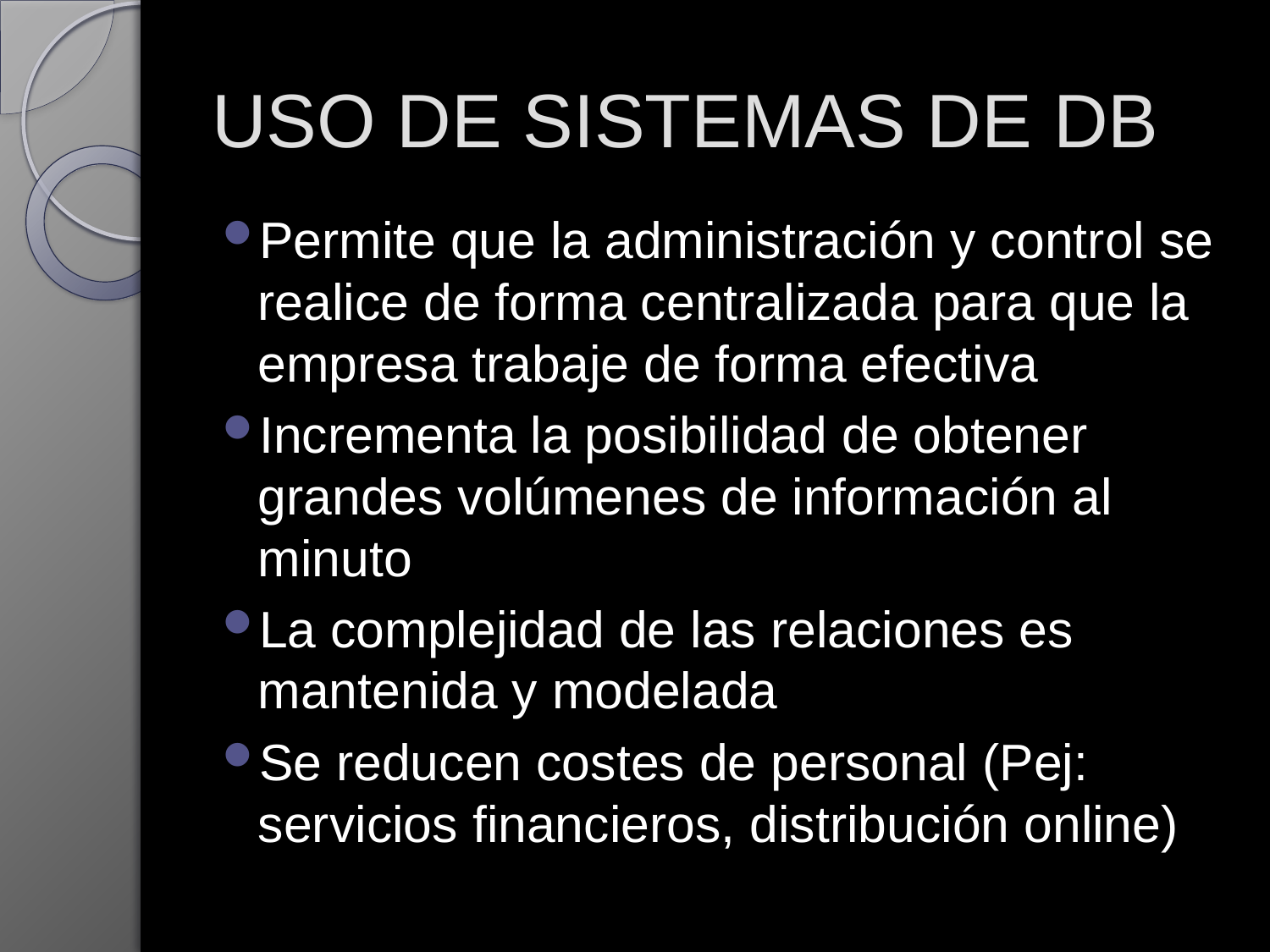

# USO DE SISTEMAS DE DB
Permite que la administración y control se realice de forma centralizada para que la empresa trabaje de forma efectiva
Incrementa la posibilidad de obtener grandes volúmenes de información al minuto
La complejidad de las relaciones es mantenida y modelada
Se reducen costes de personal (Pej: servicios financieros, distribución online)